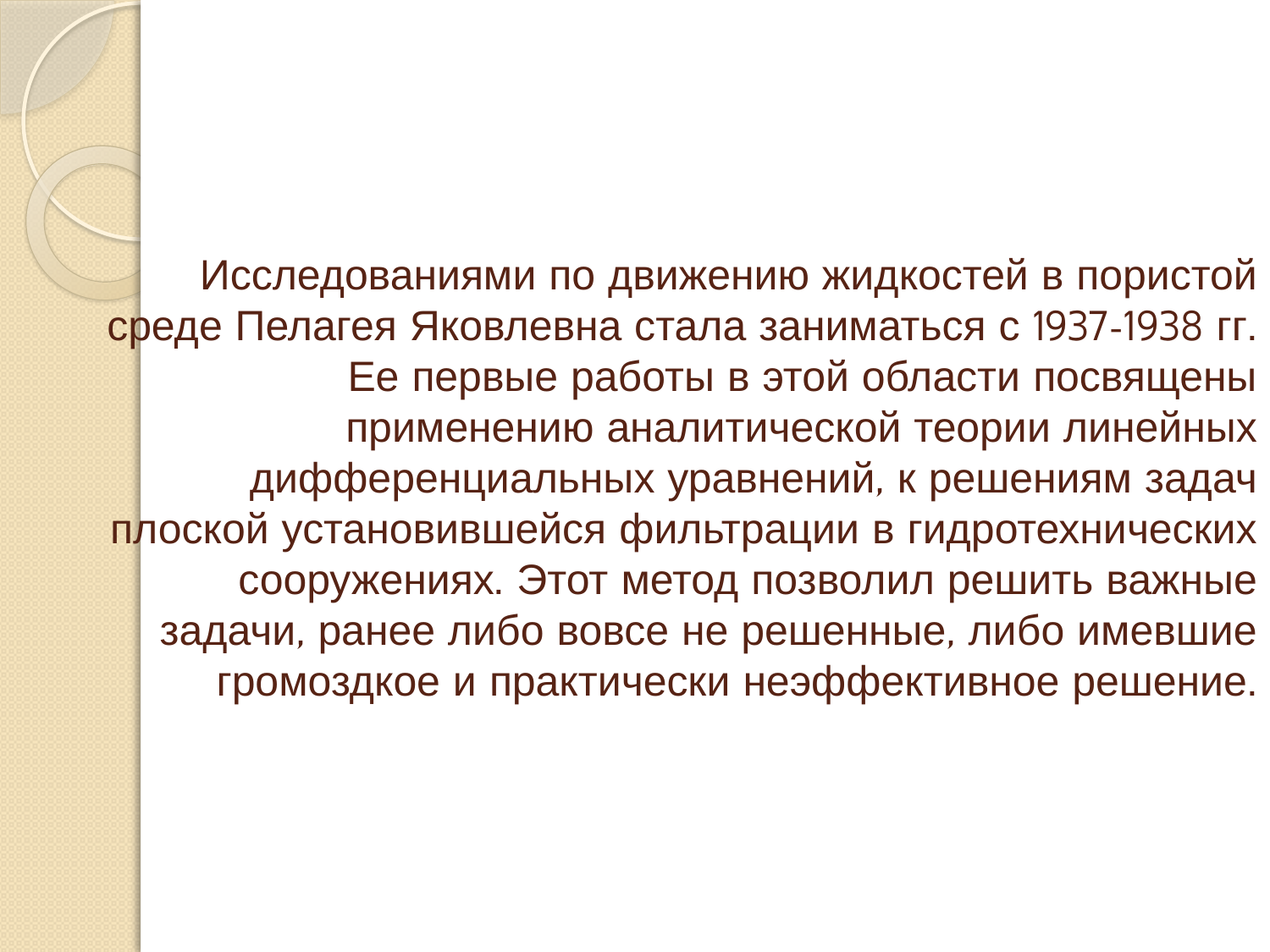

# Исследованиями по движению жидкостей в пористой среде Пелагея Яковлевна стала заниматься с 1937-1938 гг. Ее первые работы в этой области посвящены применению аналитической теории линейных дифференциальных уравнений, к решениям задач плоской установившейся фильтрации в гидротехнических сооружениях. Этот метод позволил решить важные задачи, ранее либо вовсе не решенные, либо имевшие громоздкое и практически неэффективное решение.